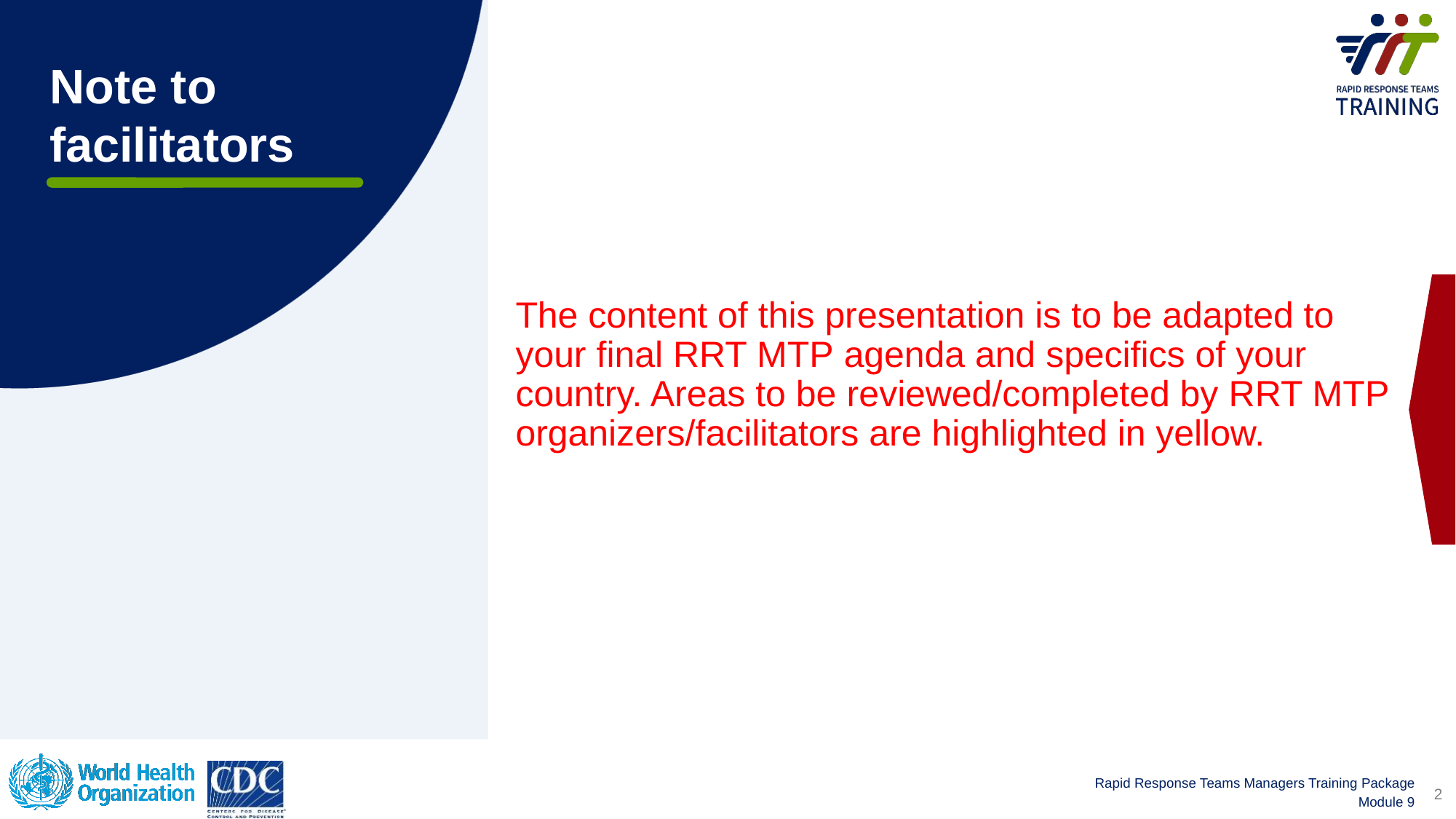

Note to facilitators

The content of this presentation is to be adapted to your final RRT MTP agenda and specifics of your country. Areas to be reviewed/completed by RRT MTP organizers/facilitators are highlighted in yellow.
2